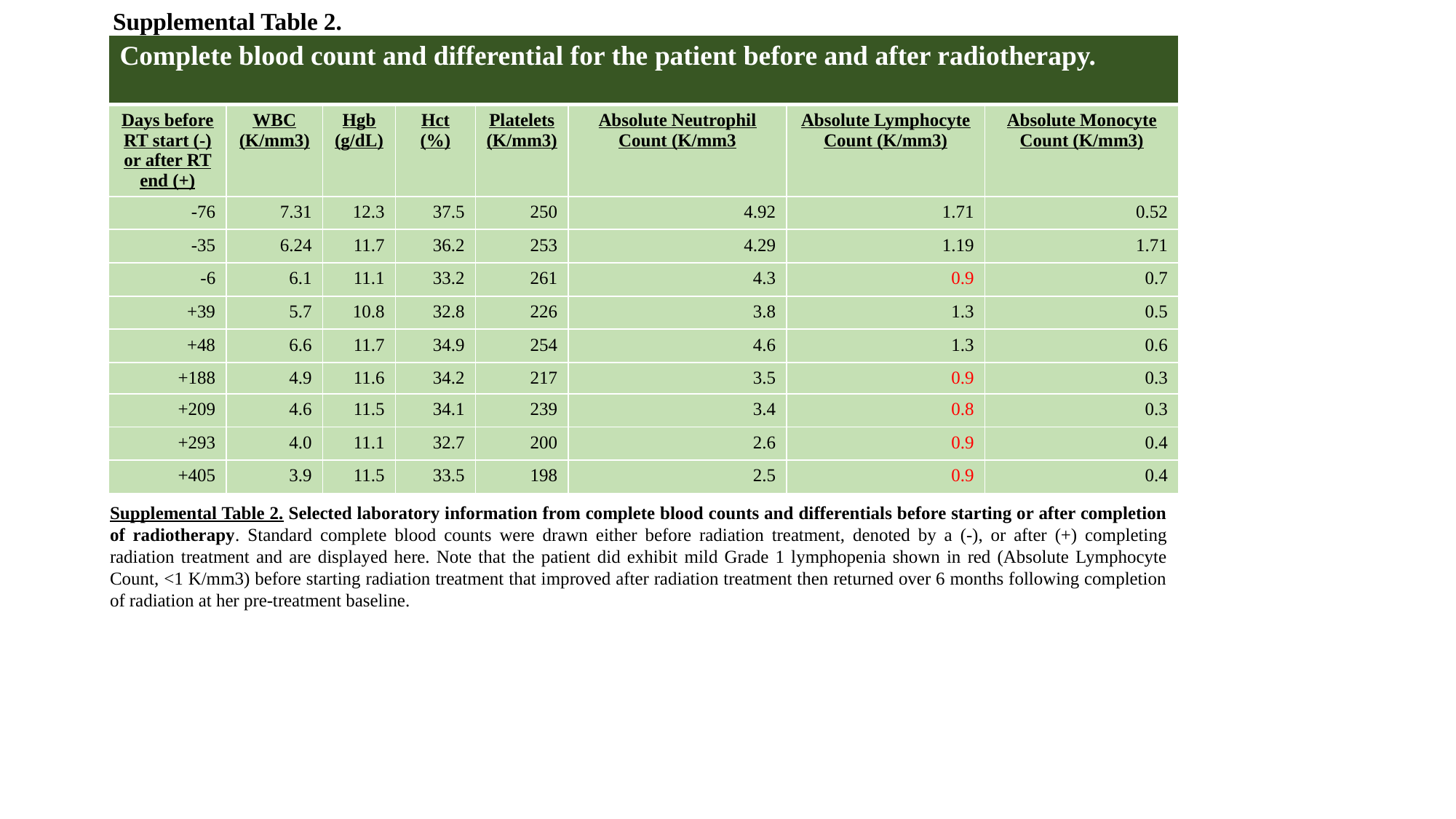

Supplemental Table 2.
| Complete blood count and differential for the patient before and after radiotherapy. |  |  |  |  |  |  |  |
| --- | --- | --- | --- | --- | --- | --- | --- |
| Days before RT start (-) or after RT end (+) | WBC (K/mm3) | Hgb (g/dL) | Hct (%) | Platelets (K/mm3) | Absolute Neutrophil Count (K/mm3 | Absolute Lymphocyte Count (K/mm3) | Absolute Monocyte Count (K/mm3) |
| -76 | 7.31 | 12.3 | 37.5 | 250 | 4.92 | 1.71 | 0.52 |
| -35 | 6.24 | 11.7 | 36.2 | 253 | 4.29 | 1.19 | 1.71 |
| -6 | 6.1 | 11.1 | 33.2 | 261 | 4.3 | 0.9 | 0.7 |
| +39 | 5.7 | 10.8 | 32.8 | 226 | 3.8 | 1.3 | 0.5 |
| +48 | 6.6 | 11.7 | 34.9 | 254 | 4.6 | 1.3 | 0.6 |
| +188 | 4.9 | 11.6 | 34.2 | 217 | 3.5 | 0.9 | 0.3 |
| +209 | 4.6 | 11.5 | 34.1 | 239 | 3.4 | 0.8 | 0.3 |
| +293 | 4.0 | 11.1 | 32.7 | 200 | 2.6 | 0.9 | 0.4 |
| +405 | 3.9 | 11.5 | 33.5 | 198 | 2.5 | 0.9 | 0.4 |
Supplemental Table 2. Selected laboratory information from complete blood counts and differentials before starting or after completion of radiotherapy. Standard complete blood counts were drawn either before radiation treatment, denoted by a (-), or after (+) completing radiation treatment and are displayed here. Note that the patient did exhibit mild Grade 1 lymphopenia shown in red (Absolute Lymphocyte Count, <1 K/mm3) before starting radiation treatment that improved after radiation treatment then returned over 6 months following completion of radiation at her pre-treatment baseline.